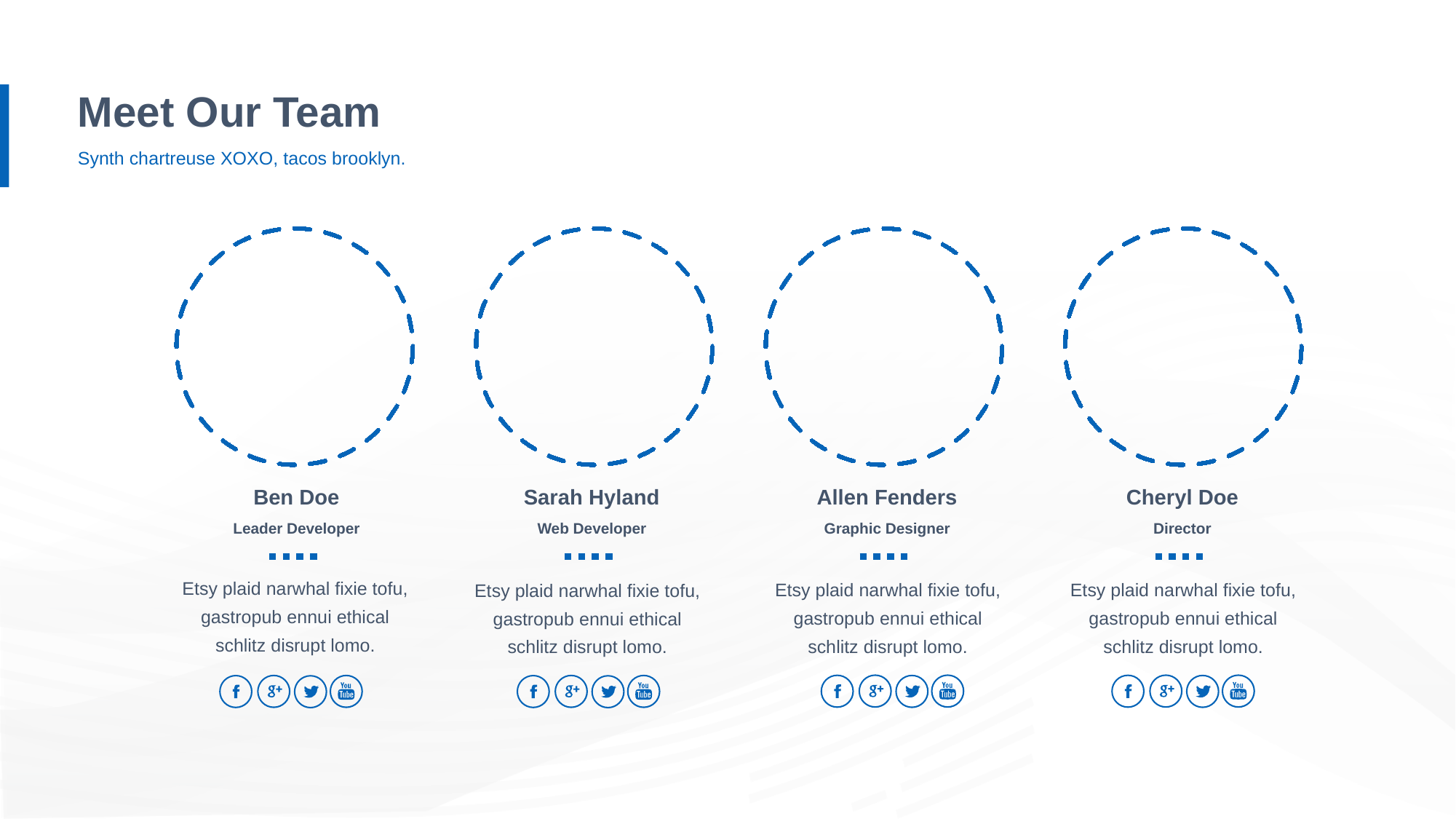

Meet Our Team
Synth chartreuse XOXO, tacos brooklyn.

Ben Doe
Leader Developer
Etsy plaid narwhal fixie tofu, gastropub ennui ethical schlitz disrupt lomo.
Sarah Hyland
Web Developer
Etsy plaid narwhal fixie tofu, gastropub ennui ethical schlitz disrupt lomo.
Allen Fenders
Graphic Designer
Etsy plaid narwhal fixie tofu, gastropub ennui ethical schlitz disrupt lomo.
Cheryl Doe
Director
Etsy plaid narwhal fixie tofu, gastropub ennui ethical schlitz disrupt lomo.